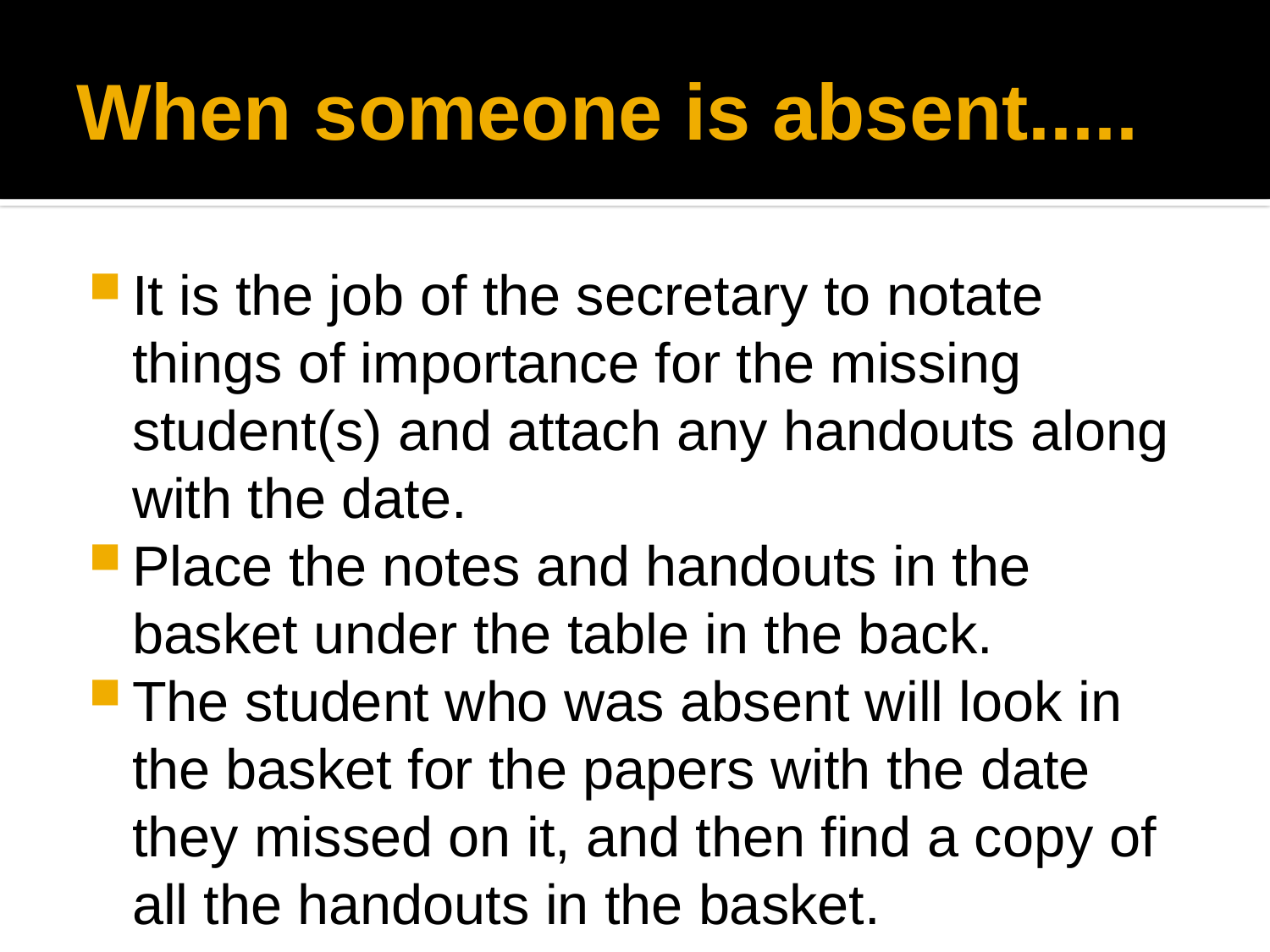

# When someone is absent.....
It is the job of the secretary to notate things of importance for the missing student(s) and attach any handouts along with the date.
Place the notes and handouts in the basket under the table in the back.
The student who was absent will look in the basket for the papers with the date they missed on it, and then find a copy of all the handouts in the basket.